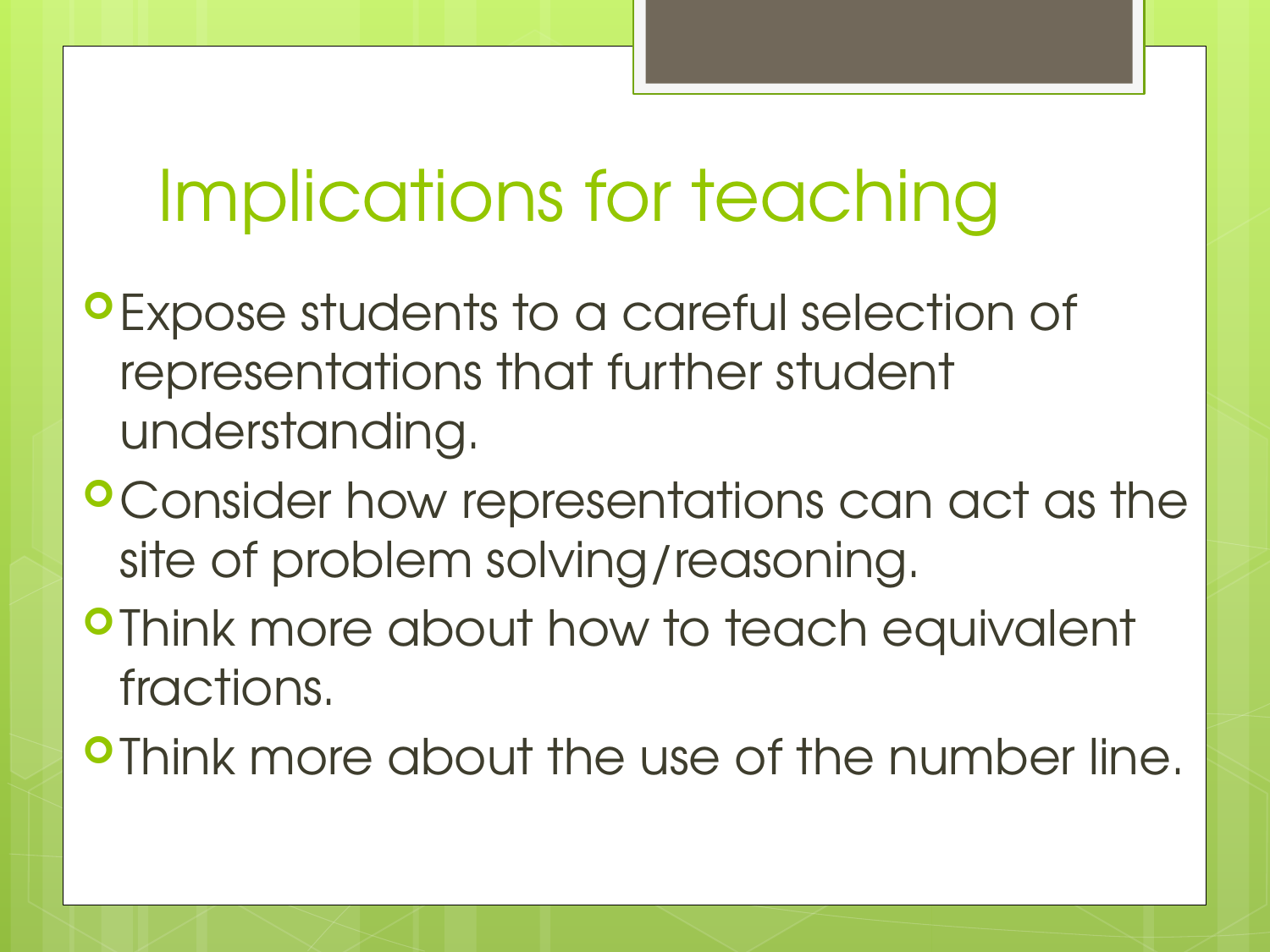

# Implications for teaching
Expose students to a careful selection of  representations that further student understanding.
Consider how representations can act as the site of problem solving/reasoning.
Think more about how to teach equivalent fractions.
Think more about the use of the number line.